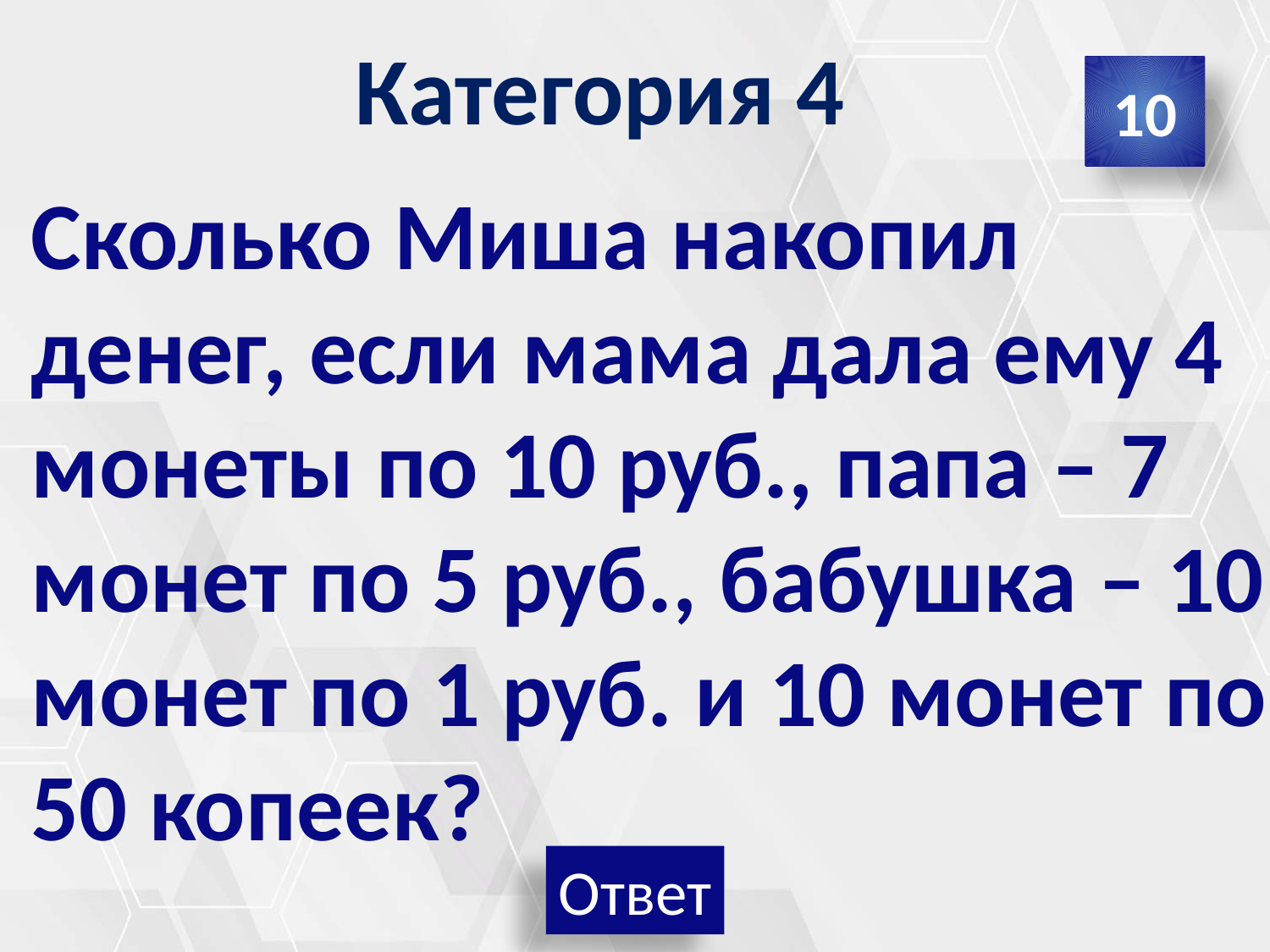

# Категория 4
10
Сколько Миша накопил денег, если мама дала ему 4 монеты по 10 руб., папа – 7 монет по 5 руб., бабушка – 10 монет по 1 руб. и 10 монет по 50 копеек?